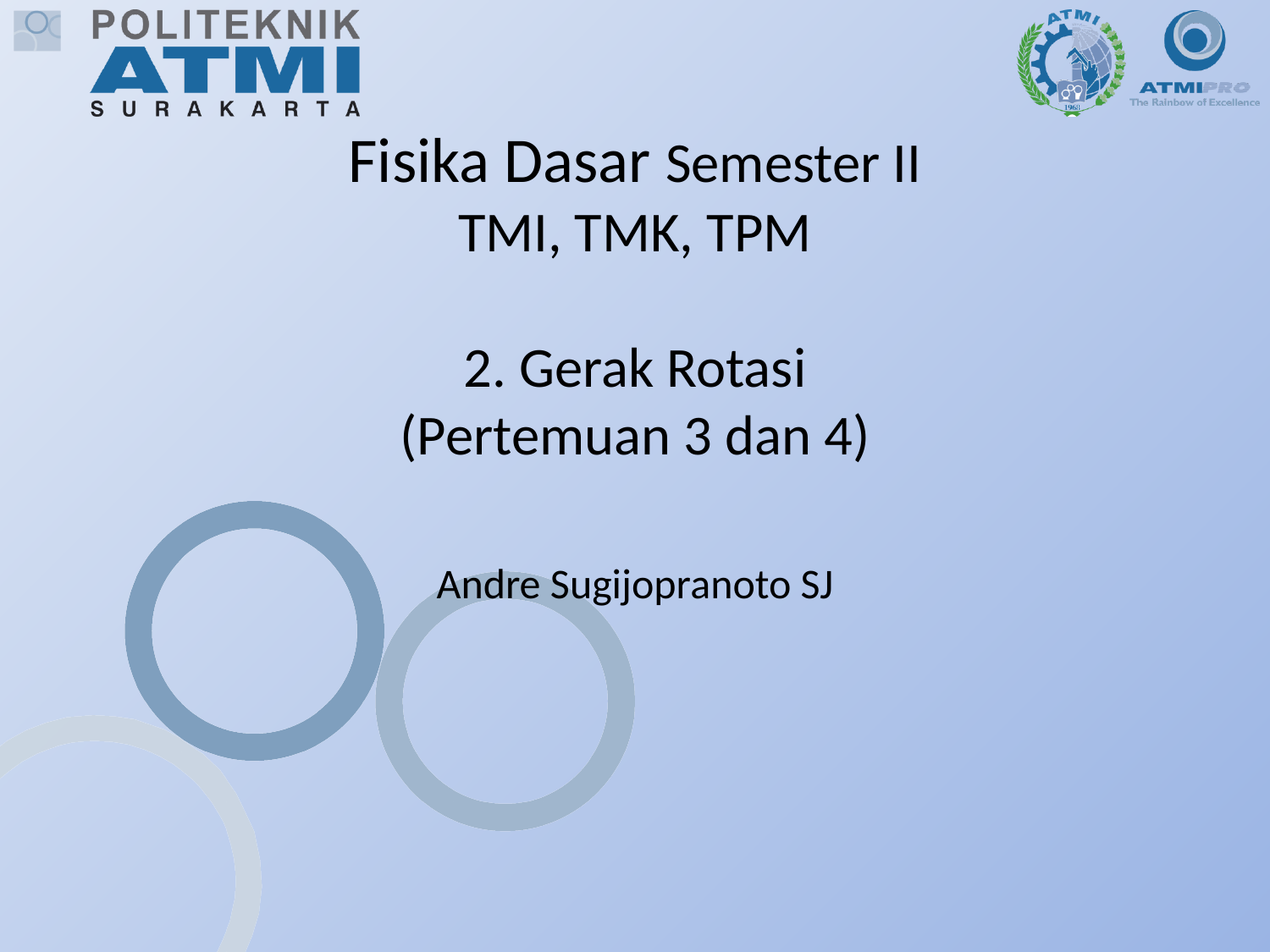

# Fisika Dasar Semester II TMI, TMK, TPM 2. Gerak Rotasi (Pertemuan 3 dan 4)
Andre Sugijopranoto SJ